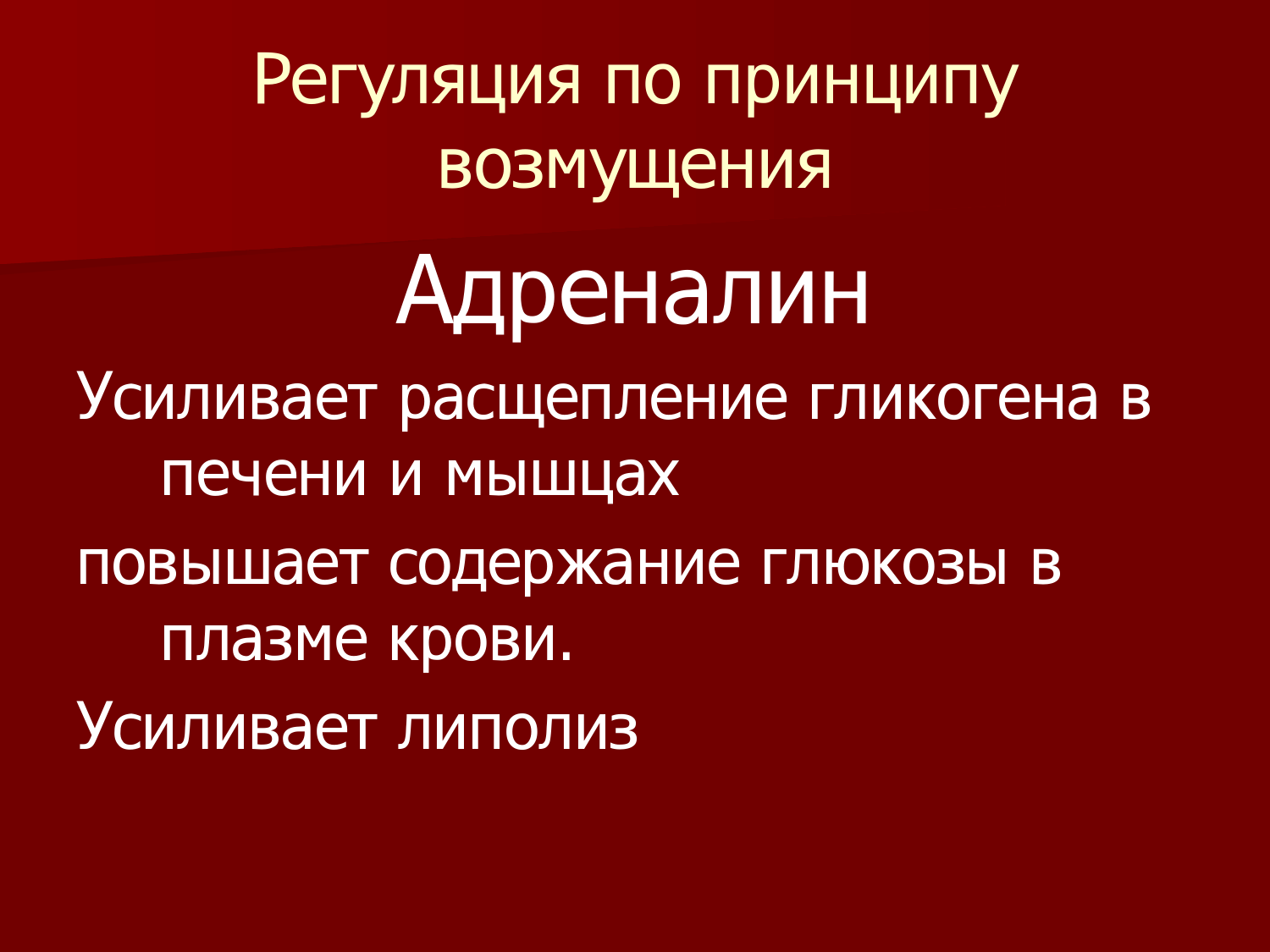

# Регуляция по принципу возмущения
Адреналин
Усиливает расщепление гликогена в печени и мышцах
повышает содержание глюкозы в плазме крови.
Усиливает липолиз